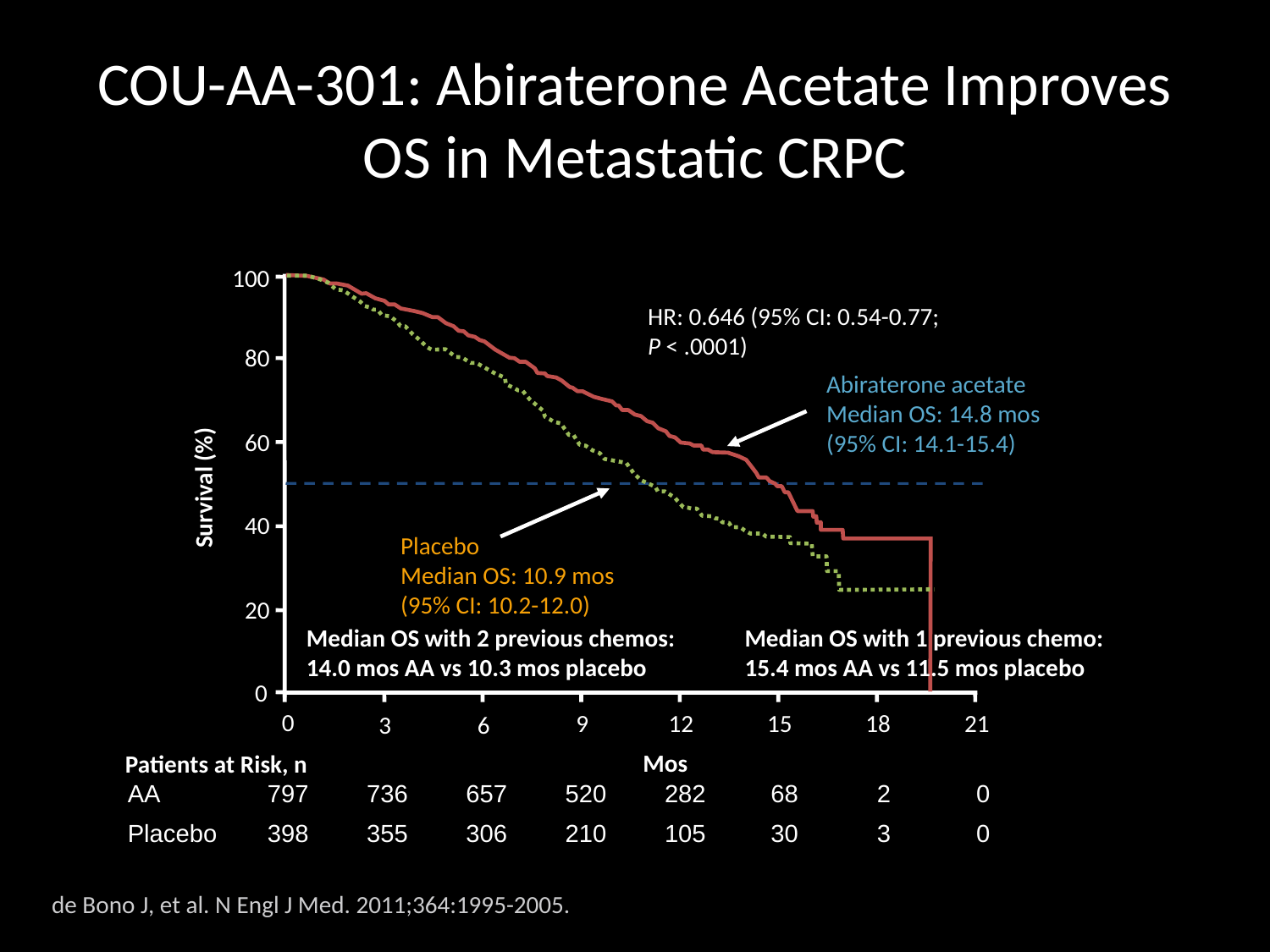

# COU-AA-301: Abiraterone Acetate Improves OS in Metastatic CRPC
100

HR: 0.646 (95% CI: 0.54-0.77;
P < .0001)
80

Abiraterone acetate
Median OS: 14.8 mos
(95% CI: 14.1-15.4)

60

Survival (%)

40
Placebo
Median OS: 10.9 mos
(95% CI: 10.2-12.0)

20

Median OS with 2 previous chemos:
14.0 mos AA vs 10.3 mos placebo
Median OS with 1 previous chemo:
15.4 mos AA vs 11.5 mos placebo
0

0
9
15
12
18
21
3
6
Mos
Patients at Risk, n
| AA | 797 | 736 | 657 | 520 | 282 | 68 | 2 | 0 |
| --- | --- | --- | --- | --- | --- | --- | --- | --- |
| Placebo | 398 | 355 | 306 | 210 | 105 | 30 | 3 | 0 |
de Bono J, et al. N Engl J Med. 2011;364:1995-2005.